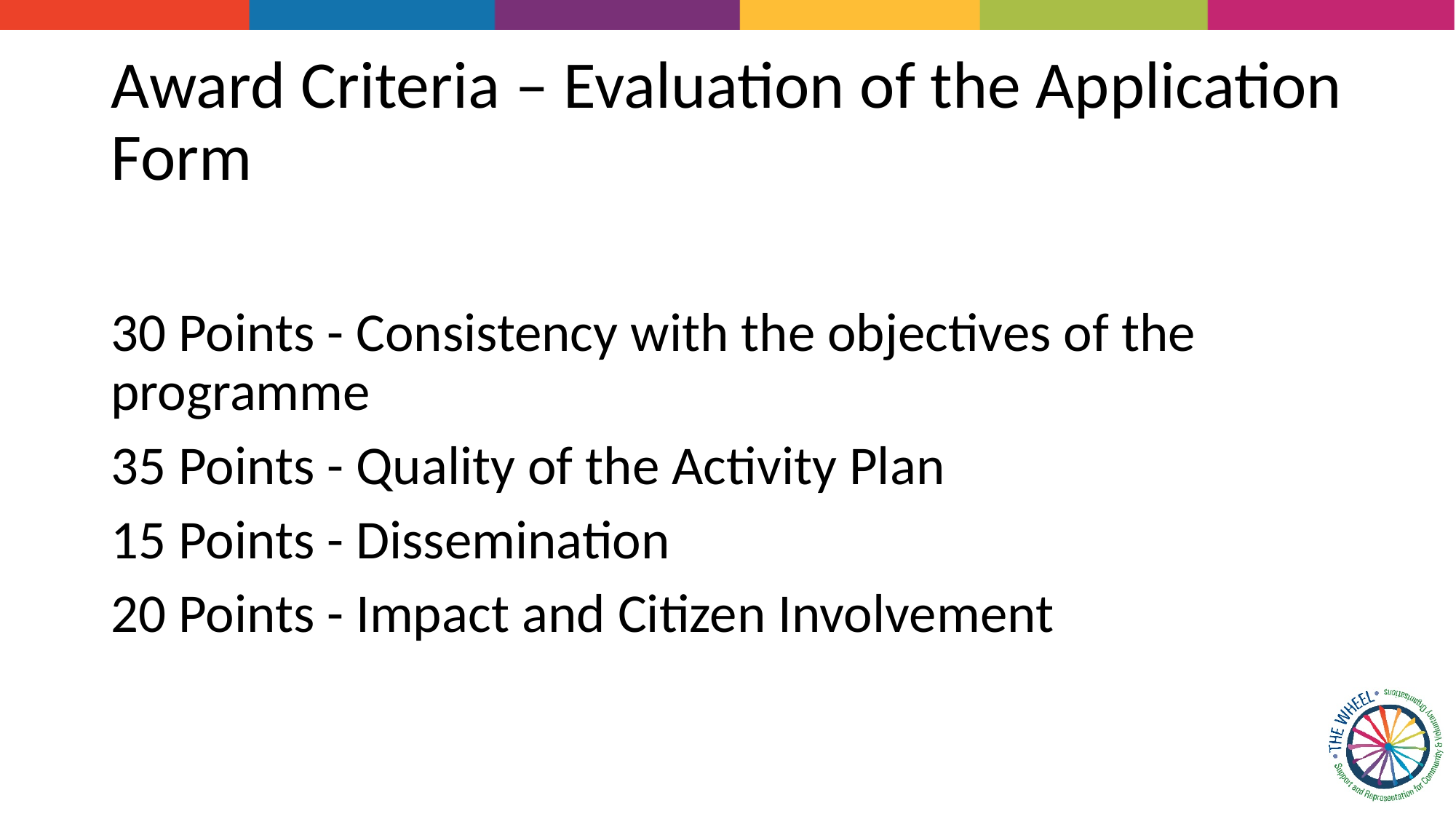

# Award Criteria – Evaluation of the Application Form

30 Points - Consistency with the objectives of the programme
35 Points - Quality of the Activity Plan
15 Points - Dissemination
20 Points - Impact and Citizen Involvement